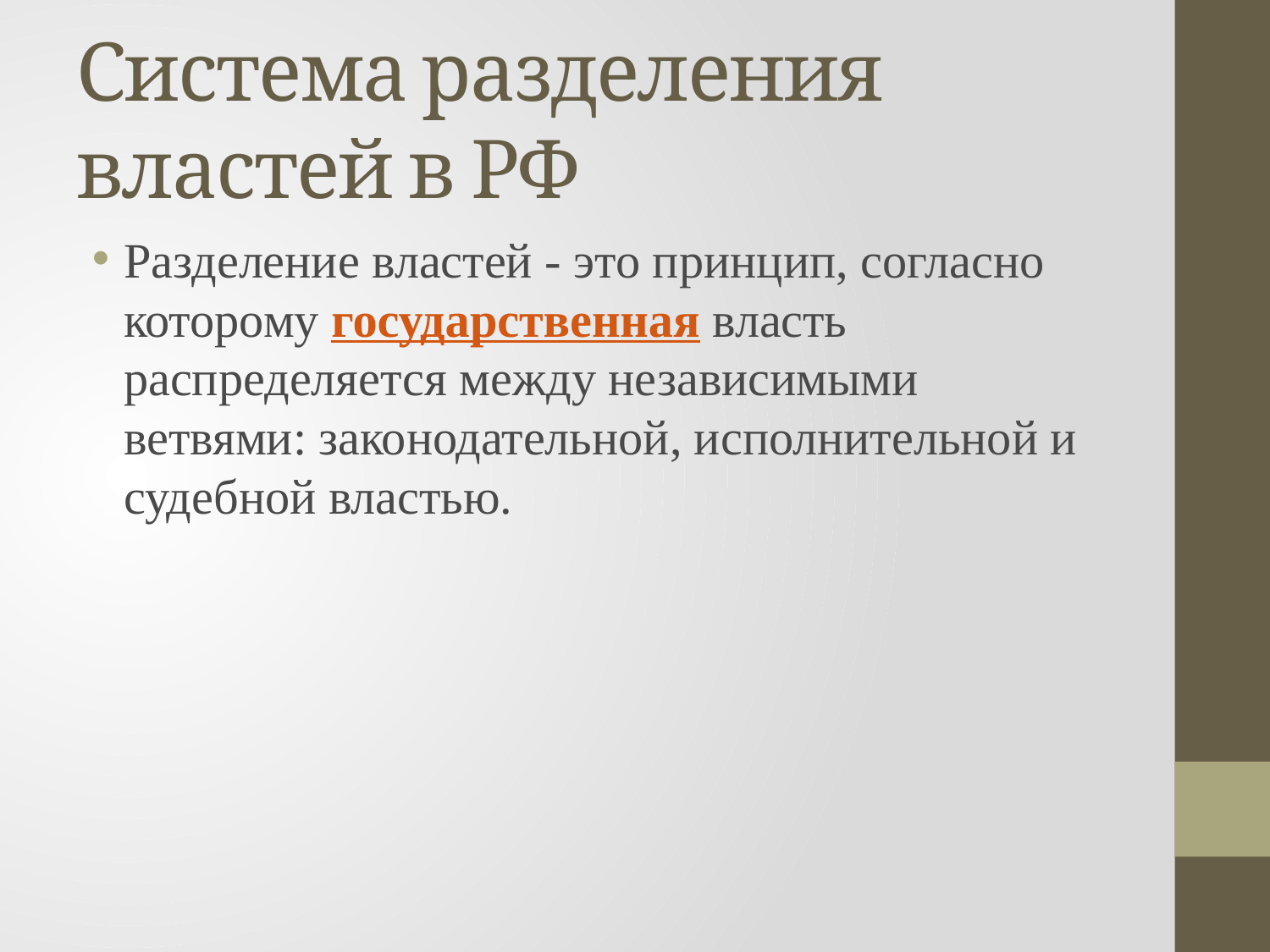

# Система разделения властей в РФ
Разделение властей - это принцип, согласно которому государственная власть распределяется между независимыми ветвями: законодательной, исполнительной и судебной властью.